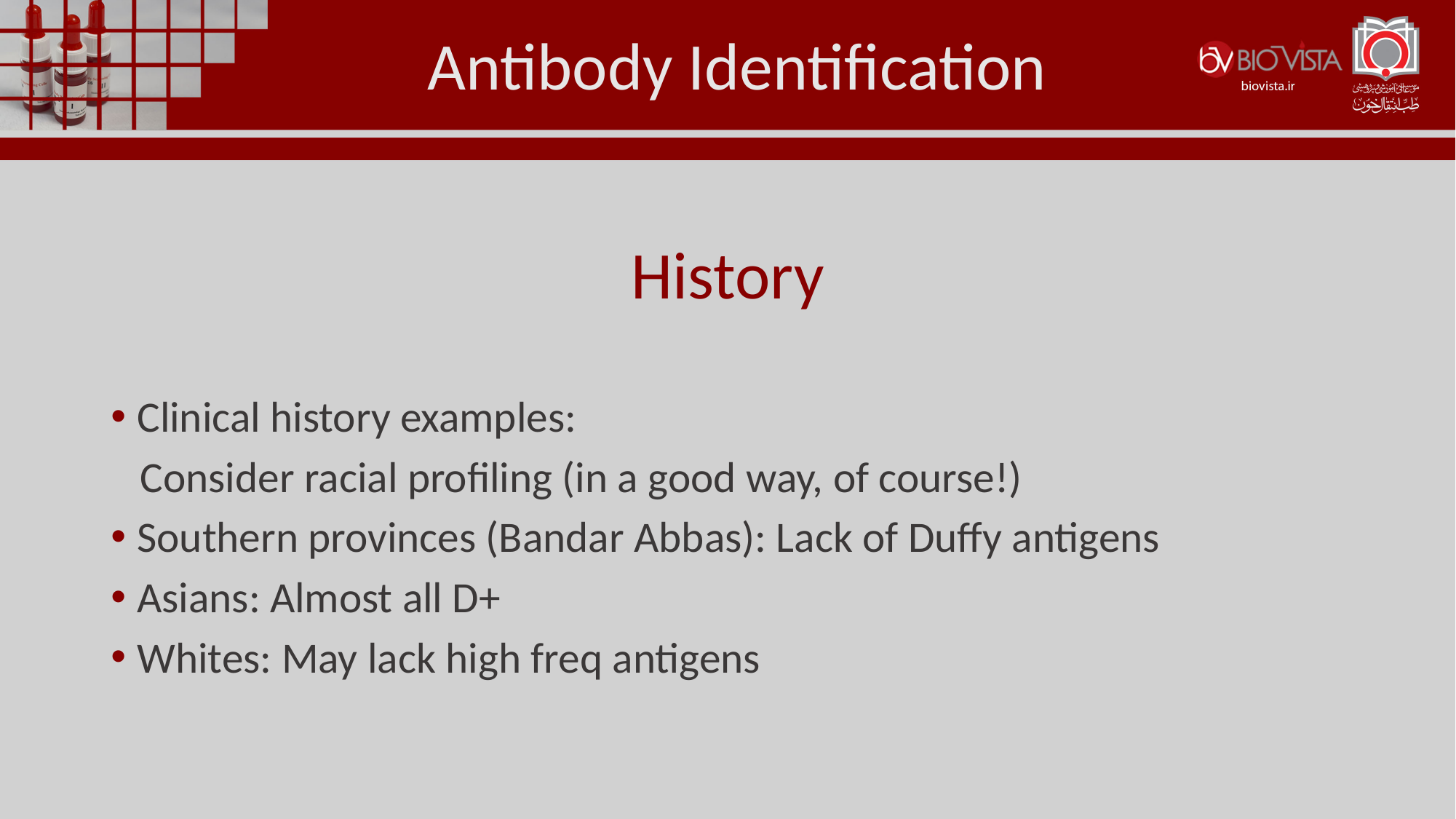

Antibody Identification
History
Clinical history examples:
   Consider racial profiling (in a good way, of course!)
Southern provinces (Bandar Abbas): Lack of Duffy antigens
Asians: Almost all D+
Whites: May lack high freq antigens